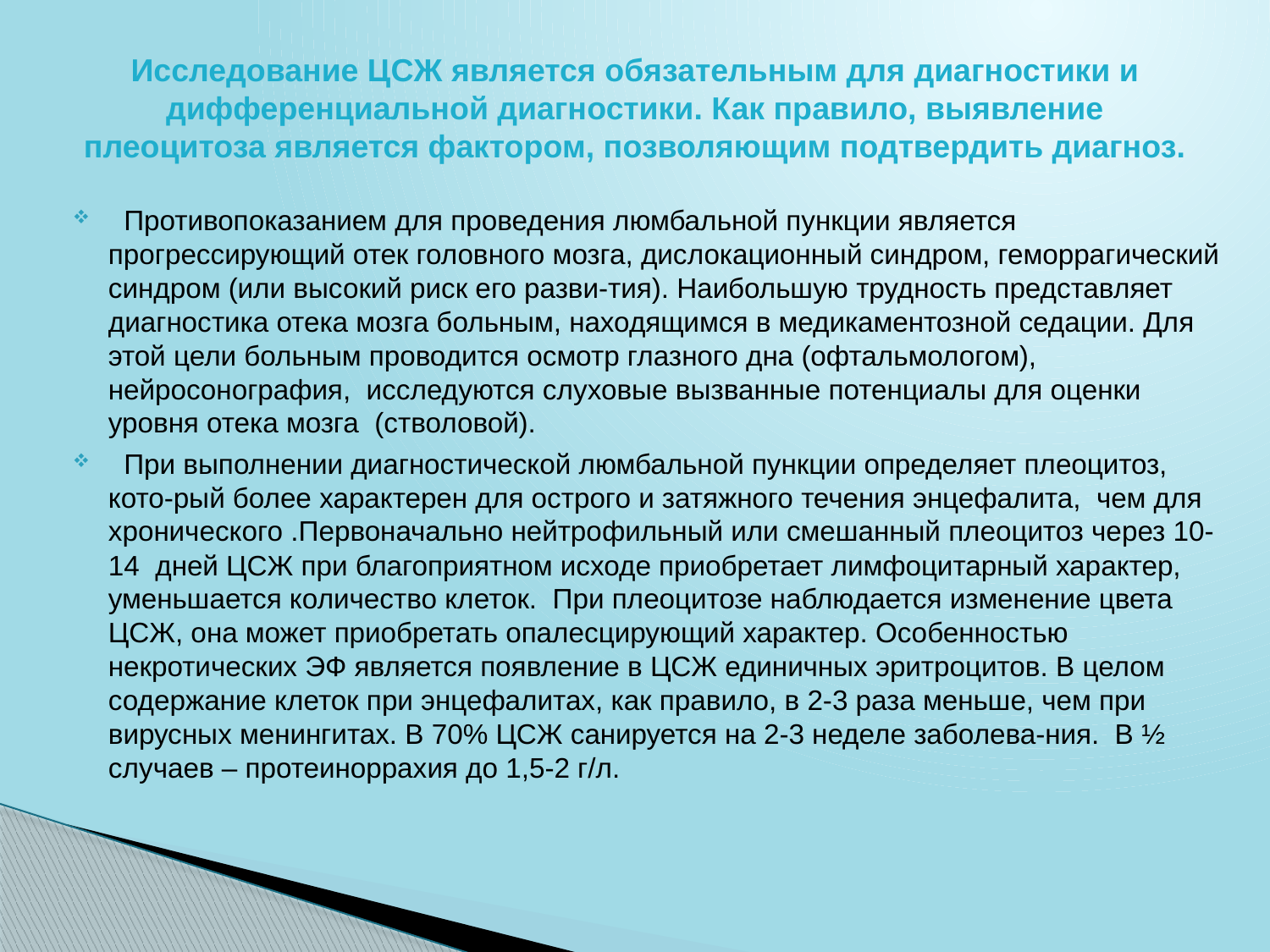

# Исследование ЦСЖ является обязательным для диагностики и дифференциальной диагностики. Как правило, выявление плеоцитоза является фактором, позволяющим подтвердить диагноз.
  Противопоказанием для проведения люмбальной пункции является  прогрессирующий отек головного мозга, дислокационный синдром, геморрагический синдром (или высокий риск его разви-тия). Наибольшую трудность представляет диагностика отека мозга больным, находящимся в медикаментозной седации. Для этой цели больным проводится осмотр глазного дна (офтальмологом), нейросонография,  исследуются слуховые вызванные потенциалы для оценки уровня отека мозга  (стволовой).
  При выполнении диагностической люмбальной пункции определяет плеоцитоз, кото-рый более характерен для острого и затяжного течения энцефалита,  чем для хронического .Первоначально нейтрофильный или смешанный плеоцитоз через 10-14  дней ЦСЖ при благоприятном исходе приобретает лимфоцитарный характер, уменьшается количество клеток.  При плеоцитозе наблюдается изменение цвета ЦСЖ, она может приобретать опалесцирующий характер. Особенностью некротических ЭФ является появление в ЦСЖ единичных эритроцитов. В целом содержание клеток при энцефалитах, как правило, в 2-3 раза меньше, чем при вирусных менингитах. В 70% ЦСЖ санируется на 2-3 неделе заболева-ния.  В ½ случаев – протеиноррахия до 1,5-2 г/л.